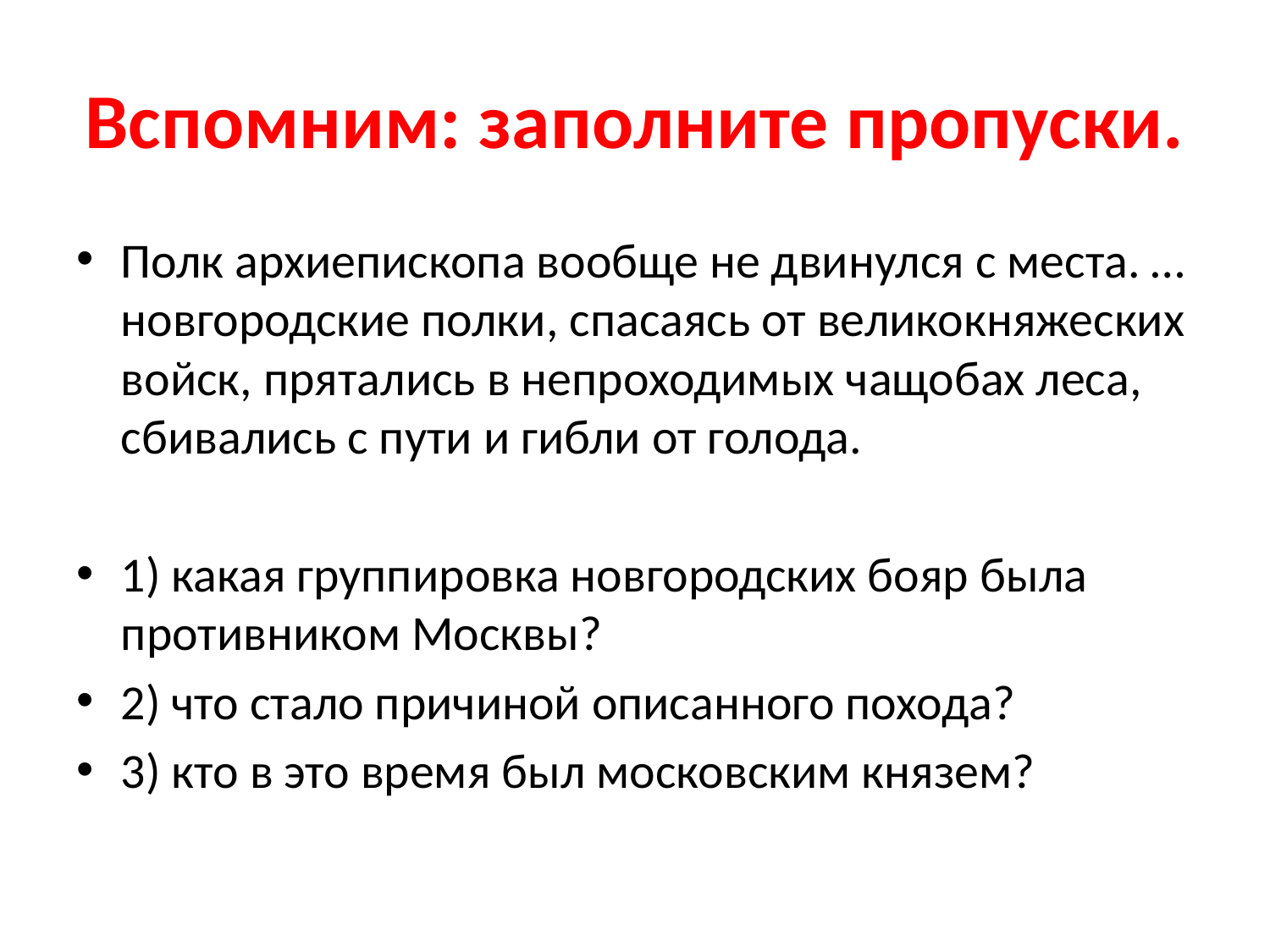

# Вспомним: заполните пропуски.
Полк архиепископа вообще не двинулся с места. … новгородские полки, спасаясь от великокняжеских войск, прятались в непроходимых чащобах леса, сбивались с пути и гибли от голода.

1) какая группировка новгородских бояр была противником Москвы?
2) что стало причиной описанного похода?
3) кто в это время был московским князем?